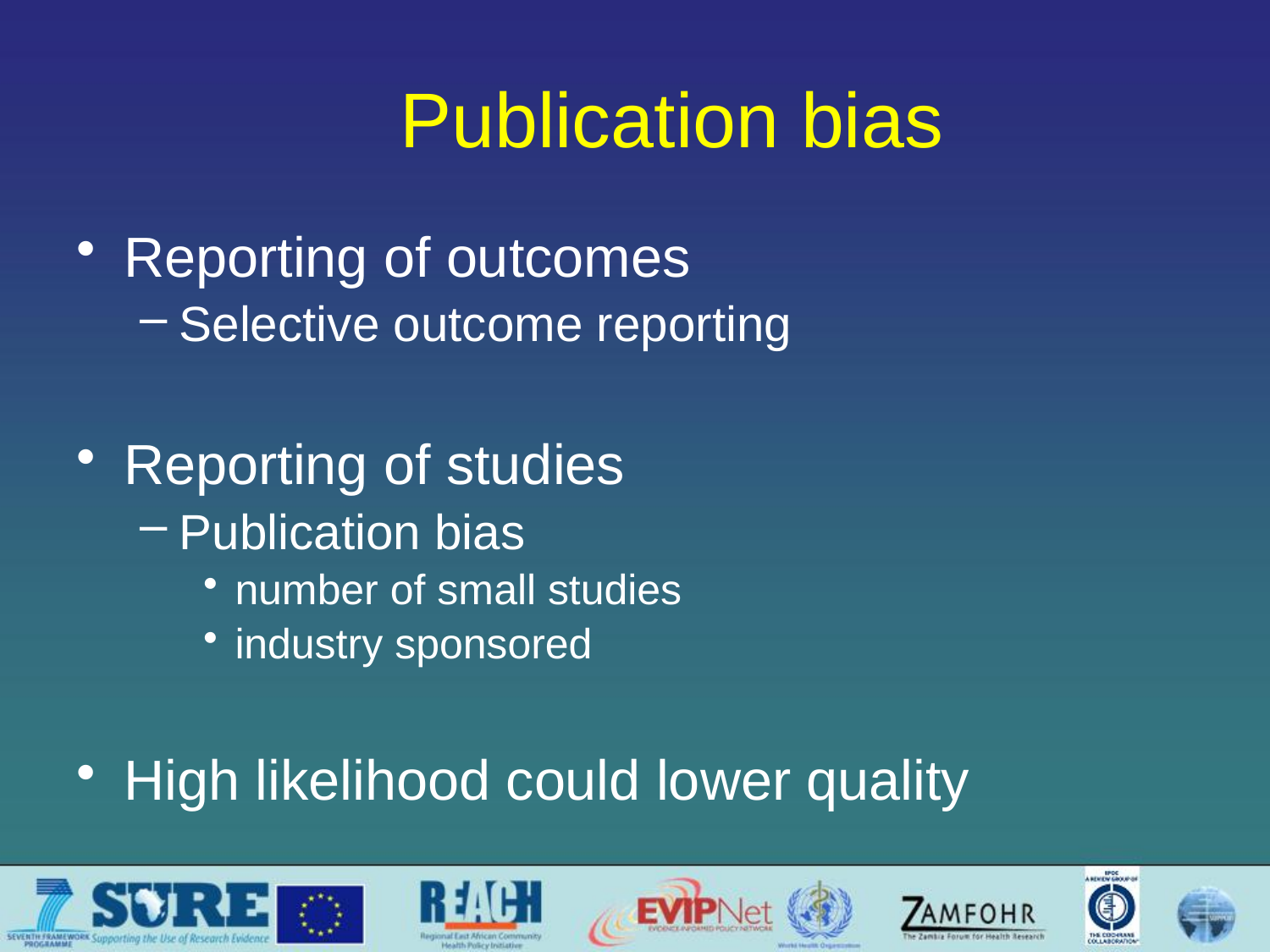

# Publication bias
Reporting of outcomes
Selective outcome reporting

Reporting of studies
Publication bias
number of small studies
industry sponsored

High likelihood could lower quality